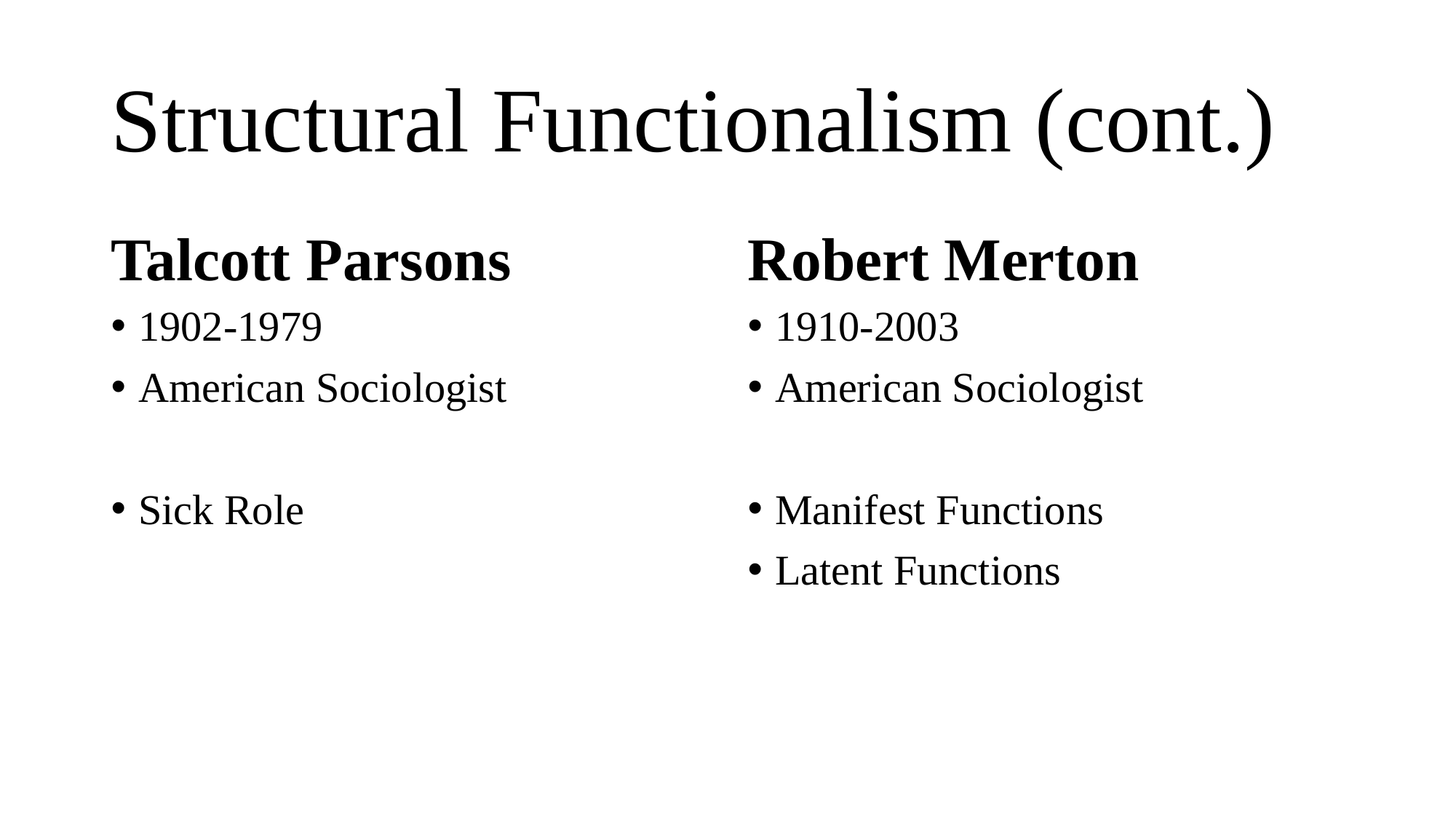

# Structural Functionalism (cont.)
Talcott Parsons
Robert Merton
1902-1979
American Sociologist

Sick Role
1910-2003
American Sociologist

Manifest Functions
Latent Functions